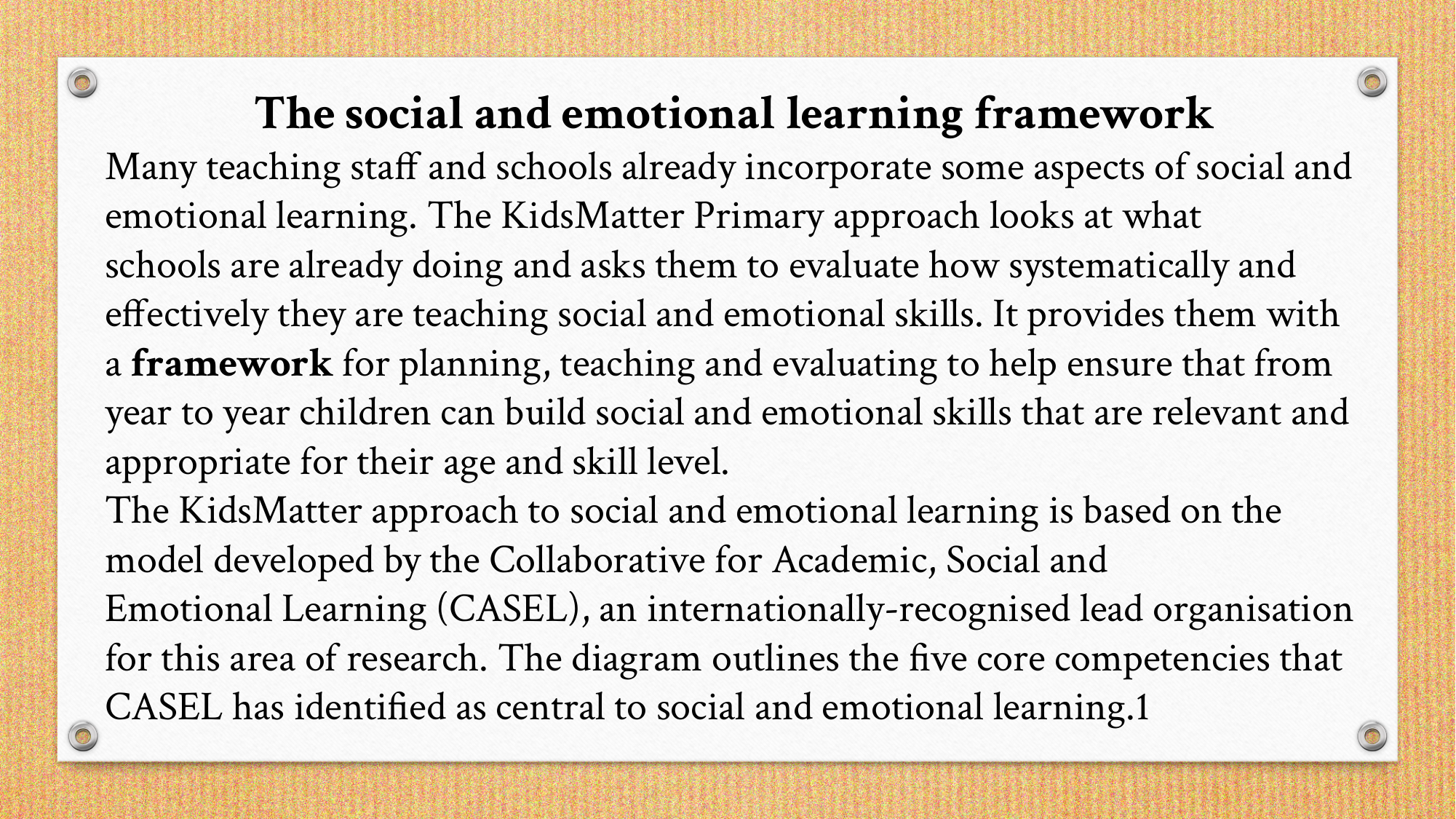

The social and emotional learning framework
Many teaching staff and schools already incorporate some aspects of social and emotional learning. The KidsMatter Primary approach looks at what schools are already doing and asks them to evaluate how systematically and effectively they are teaching social and emotional skills. It provides them with a framework for planning, teaching and evaluating to help ensure that from year to year children can build social and emotional skills that are relevant and appropriate for their age and skill level.
The KidsMatter approach to social and emotional learning is based on the model developed by the Collaborative for Academic, Social and Emotional Learning (CASEL), an internationally-recognised lead organisation for this area of research. The diagram outlines the ﬁve core competencies that CASEL has identiﬁed as central to social and emotional learning.1